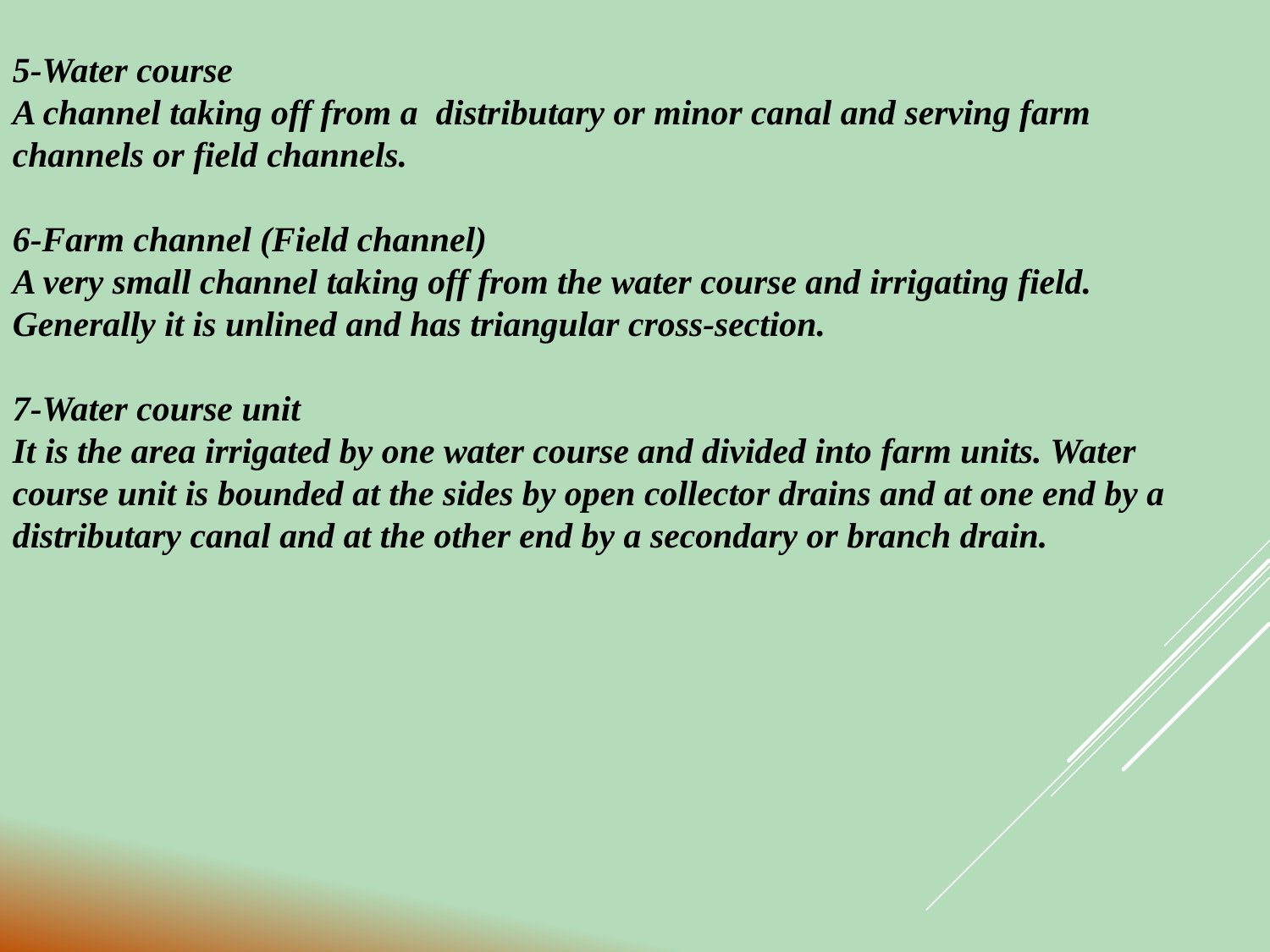

5-Water course
A channel taking off from a  distributary or minor canal and serving farm channels or field channels.

6-Farm channel (Field channel)
A very small channel taking off from the water course and irrigating field. Generally it is unlined and has triangular cross-section.

7-Water course unit
It is the area irrigated by one water course and divided into farm units. Water course unit is bounded at the sides by open collector drains and at one end by a distributary canal and at the other end by a secondary or branch drain.